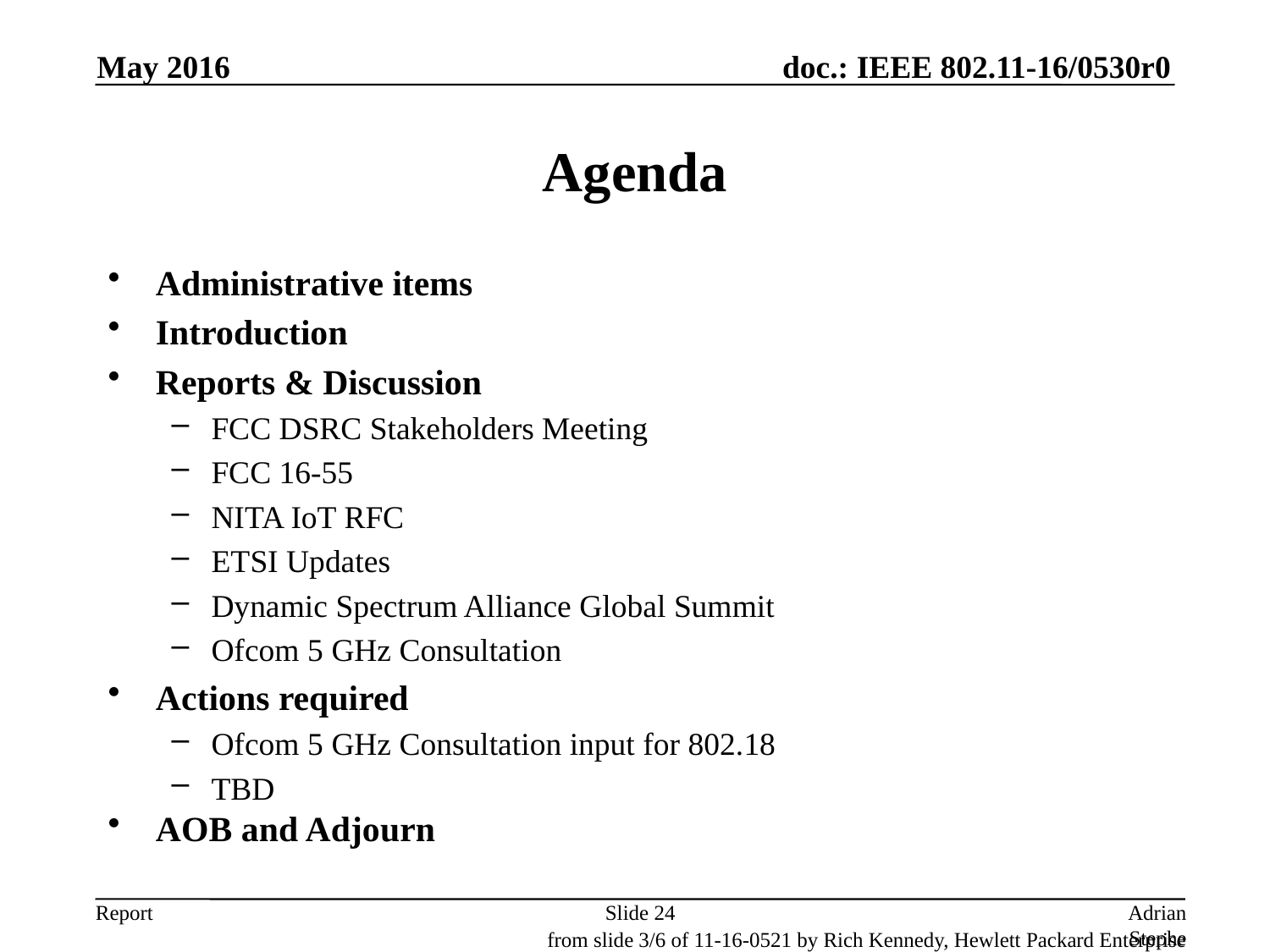

May 2016
# Agenda
Administrative items
Introduction
Reports & Discussion
FCC DSRC Stakeholders Meeting
FCC 16-55
NITA IoT RFC
ETSI Updates
Dynamic Spectrum Alliance Global Summit
Ofcom 5 GHz Consultation
Actions required
Ofcom 5 GHz Consultation input for 802.18
TBD
AOB and Adjourn
Slide 24
Adrian Stephens, Intel Corporation
from slide 3/6 of 11-16-0521 by Rich Kennedy, Hewlett Packard Enterprise